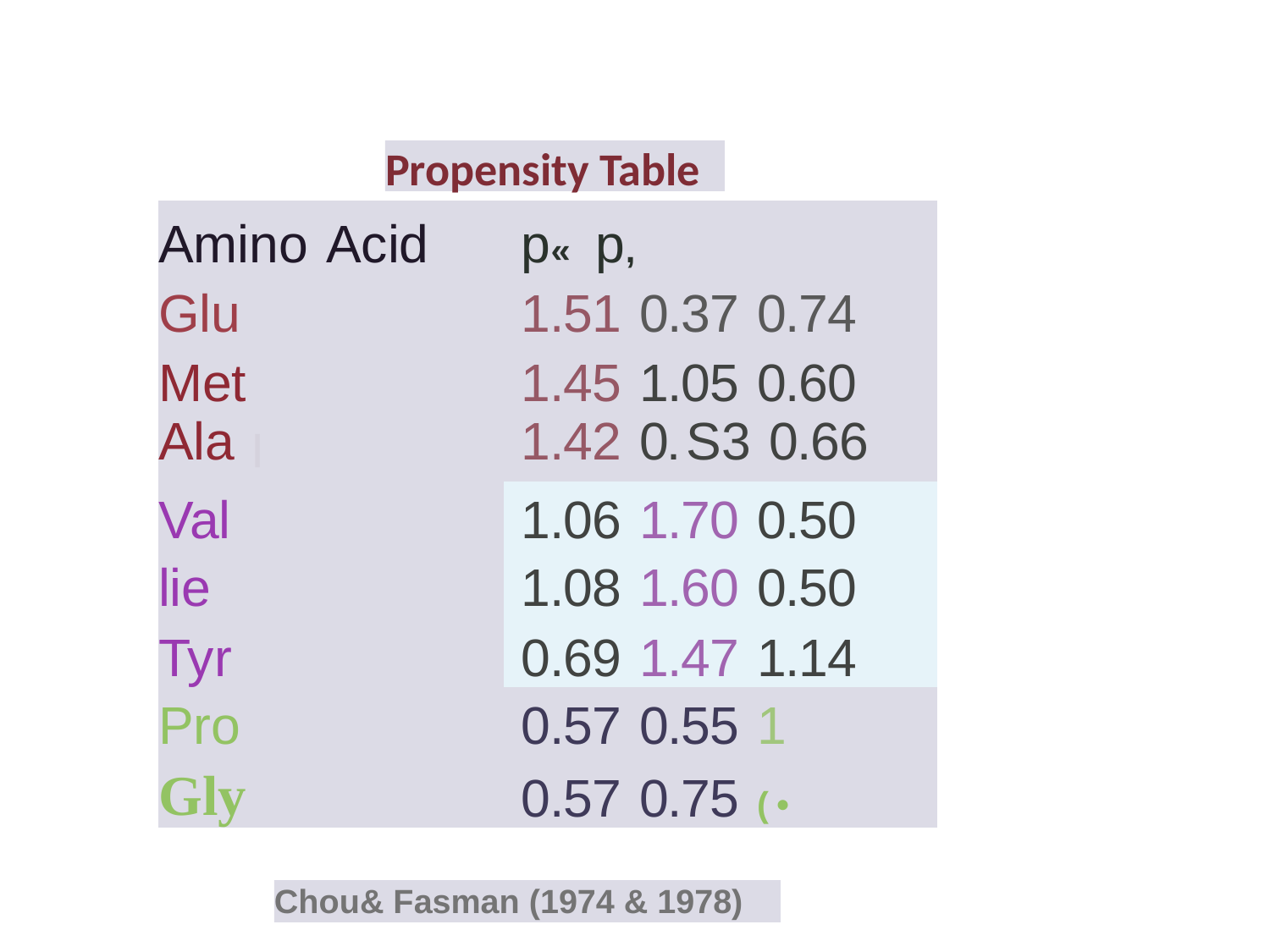

Propensity Table
| Amino Acid | p« p, |
| --- | --- |
| Glu | 1.51 0.37 0.74 |
| Met | 1.45 1.05 0.60 |
| Ala | | 1.42 0.S3 0.66 |
| Val | 1.06 1.70 0.50 |
| lie | 1.08 1.60 0.50 |
| Tyr | 0.69 1.47 1.14 |
| Pro | 0.57 0.55 1 |
| Gly | 0.57 0.75 (• |
Chou& Fasman (1974 & 1978)